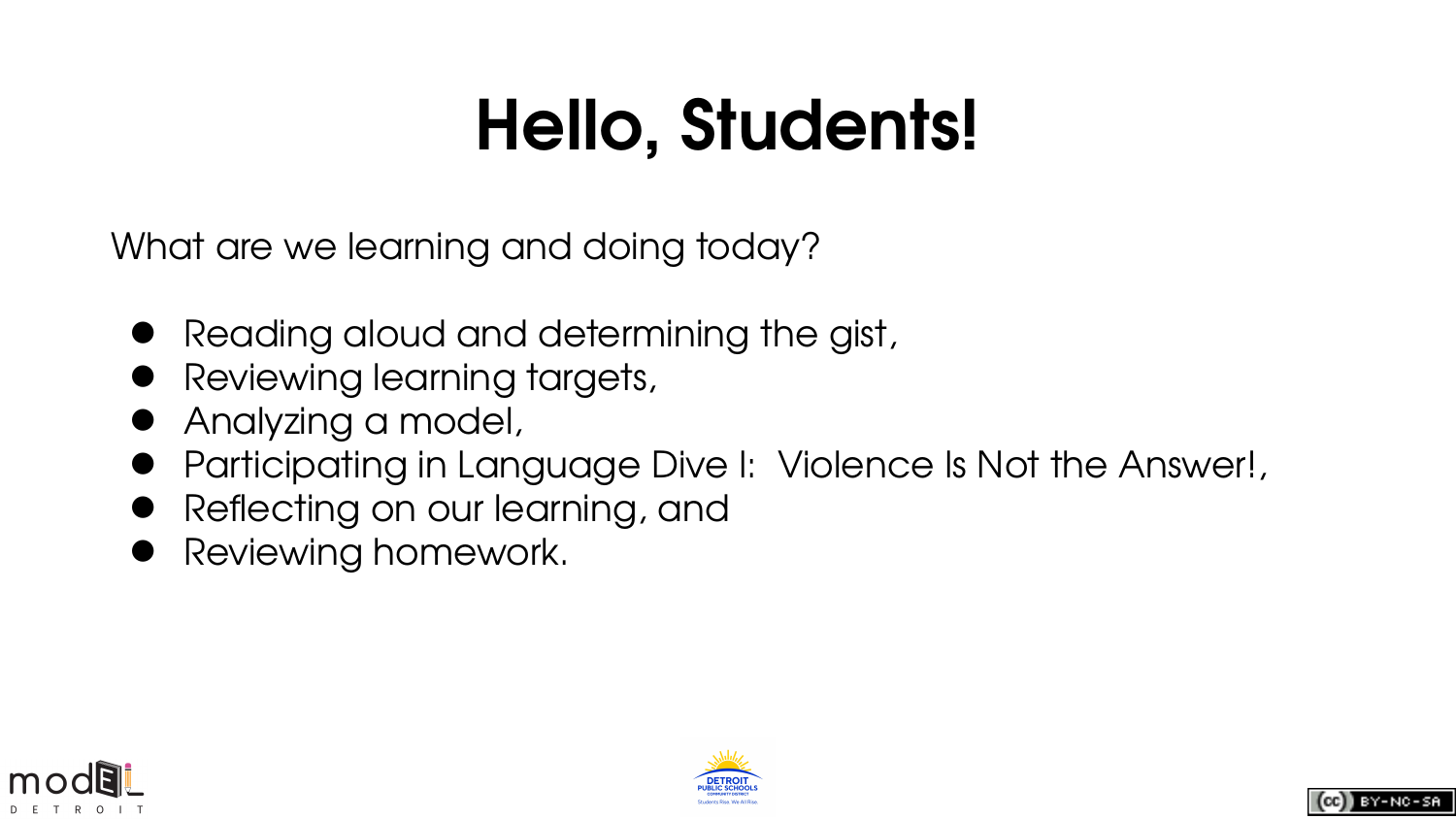

# Hello, Students!
What are we learning and doing today?

Reading aloud and determining the gist,
Reviewing learning targets,
Analyzing a model,
Participating in Language Dive I:  Violence Is Not the Answer!,
Reflecting on our learning, and
Reviewing homework.